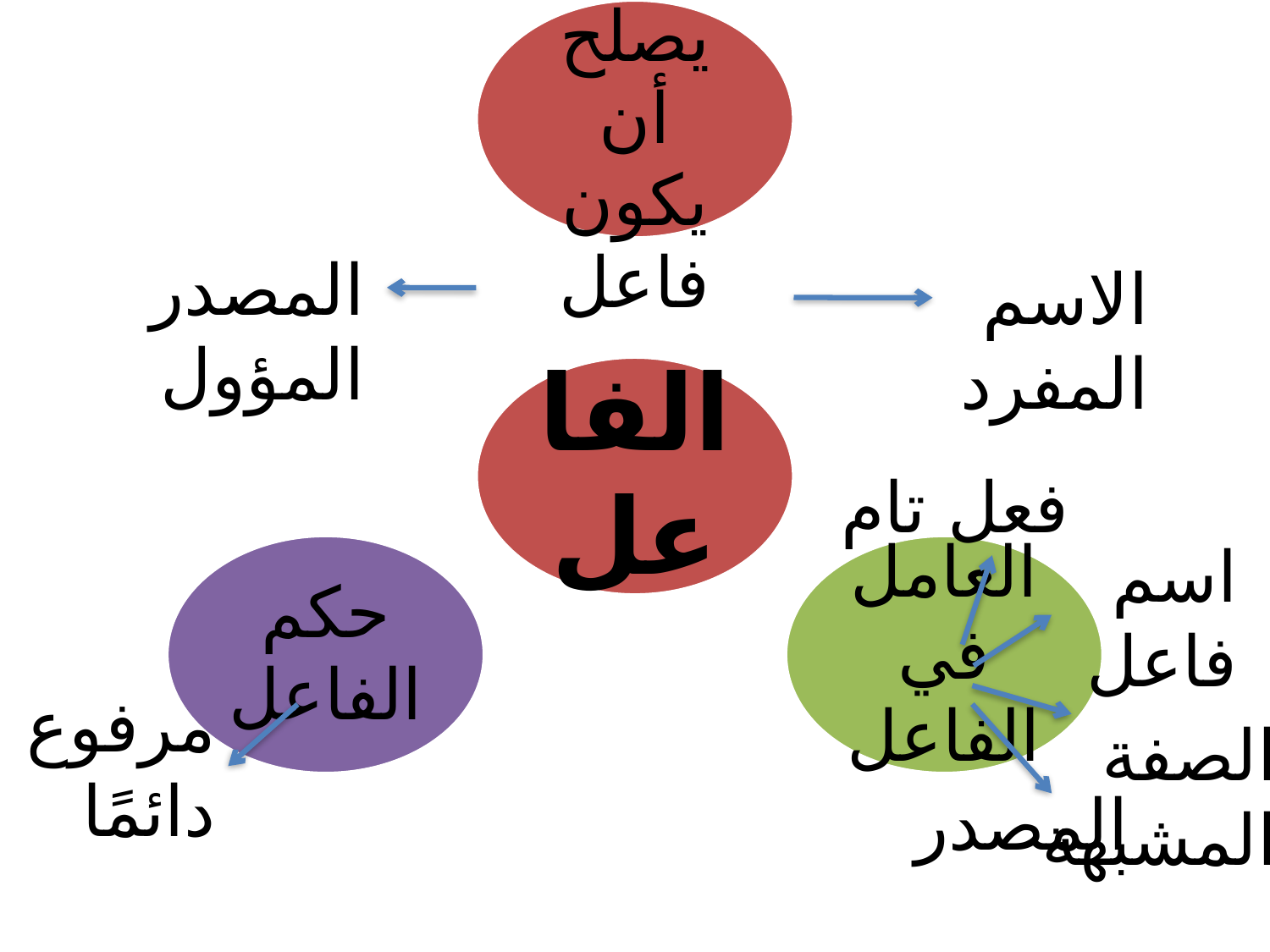

الفاعل
حكم الفاعل
المصدر المؤول
الاسم المفرد
فعل تام
اسم فاعل
مرفوع دائمًا
الصفة المشبهة
المصدر